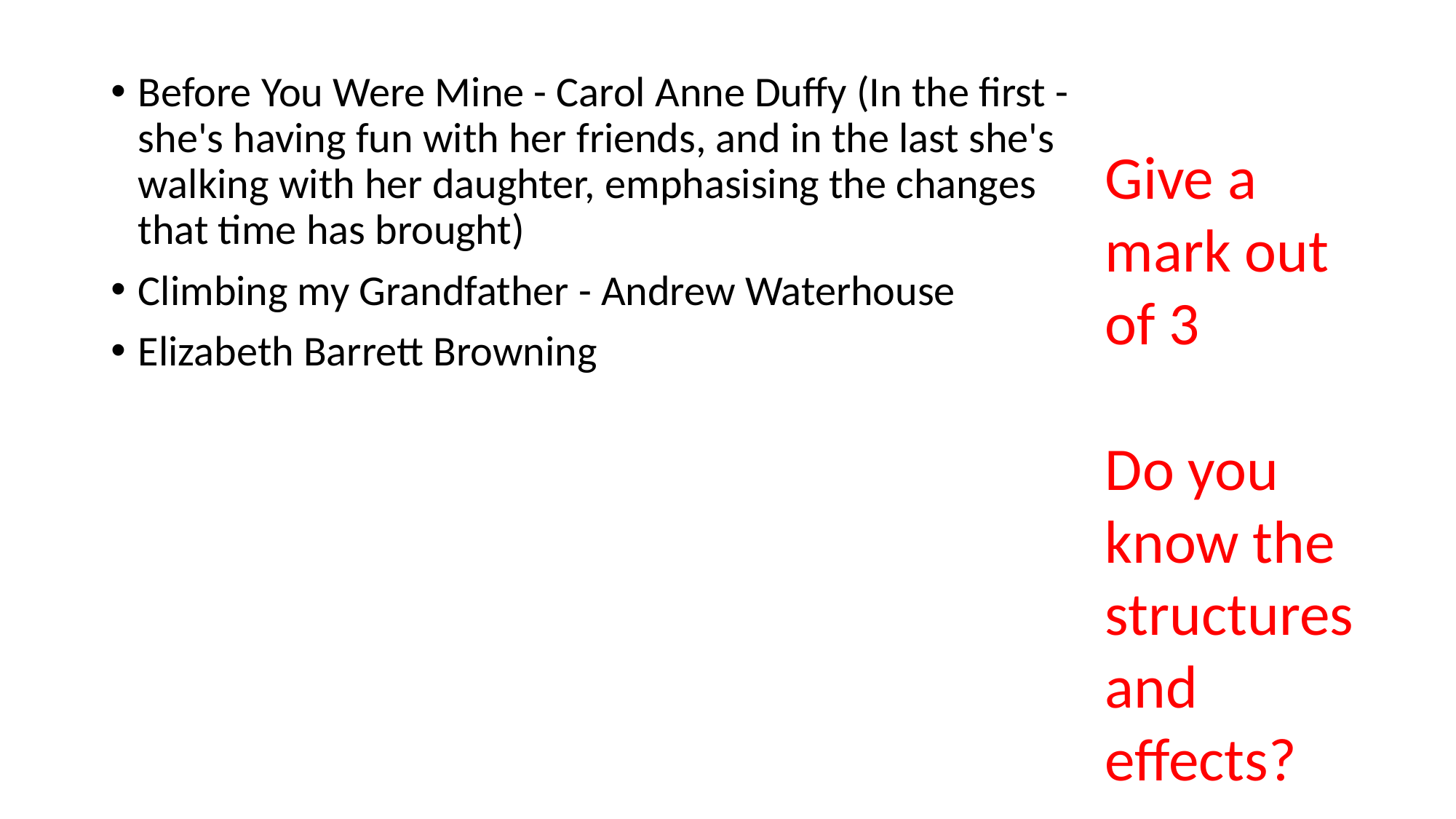

#
Before You Were Mine - Carol Anne Duffy (In the first - she's having fun with her friends, and in the last she's walking with her daughter, emphasising the changes that time has brought)
Climbing my Grandfather - Andrew Waterhouse
Elizabeth Barrett Browning

Give a mark out of 3

Do you know the structures and effects?